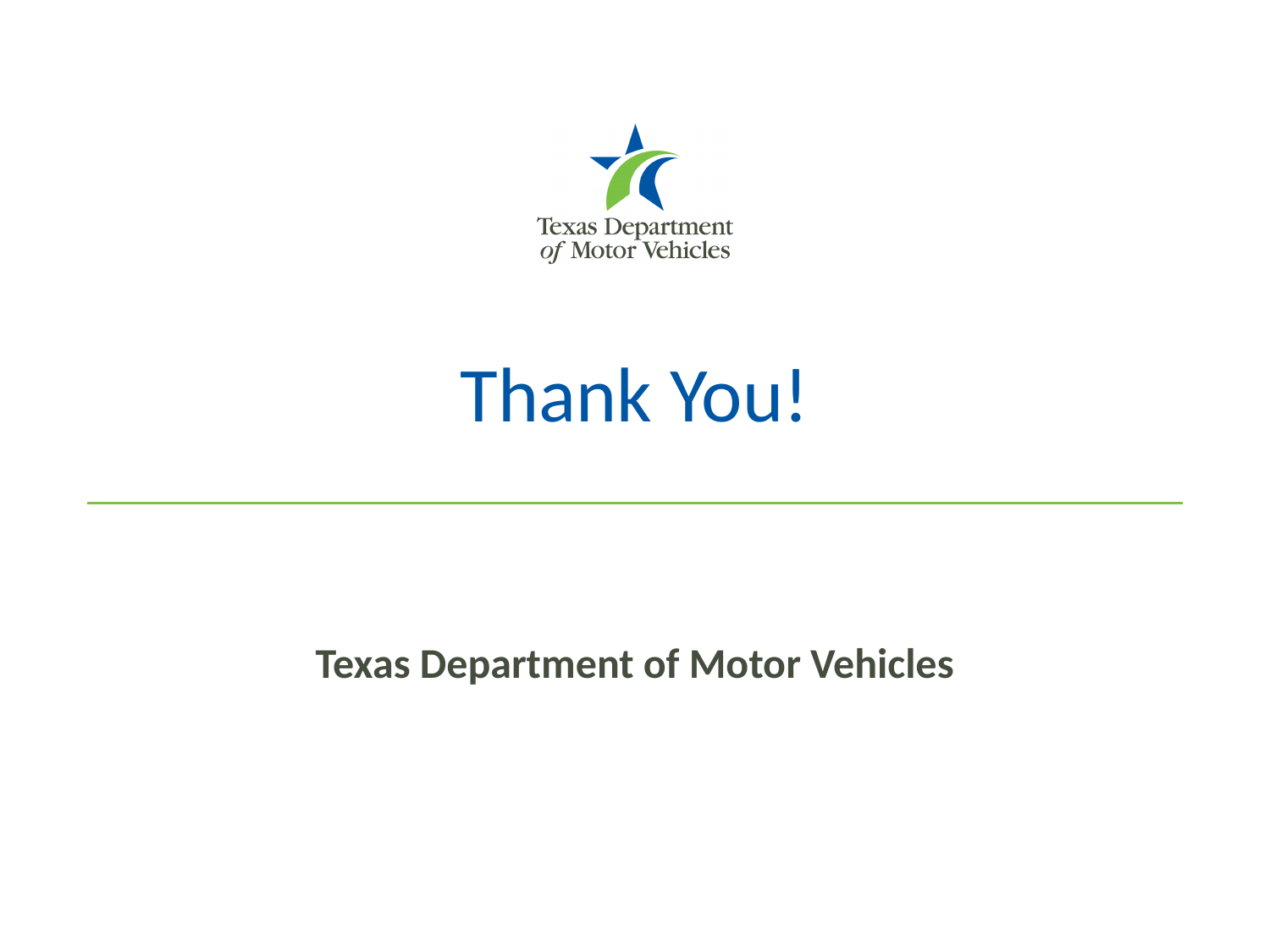

# Thank You!

Texas Department of Motor Vehicles